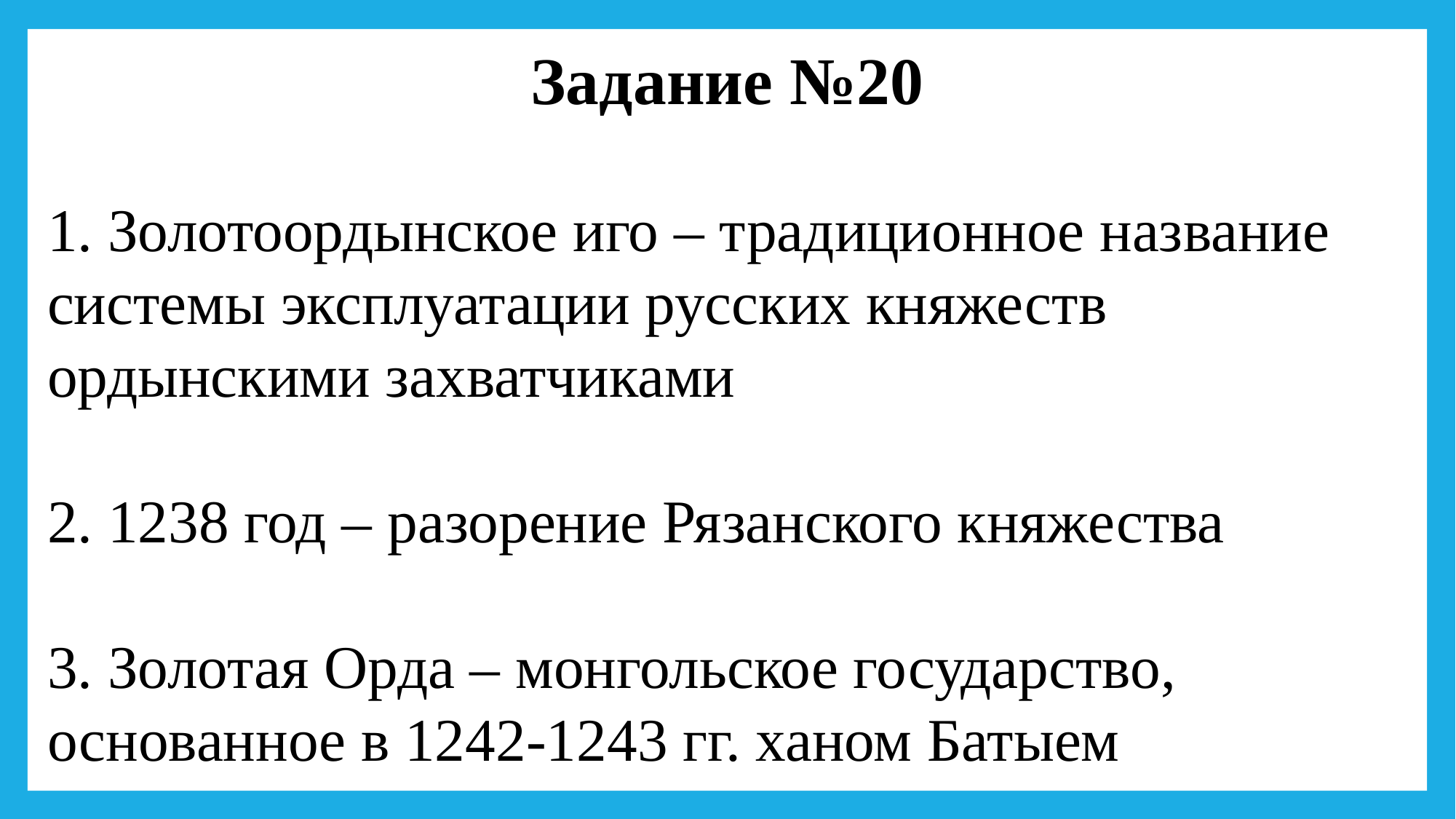

Задание №20

1. Золотоордынское иго – традиционное название системы эксплуатации русских княжеств ордынскими захватчиками

2. 1238 год – разорение Рязанского княжества

3. Золотая Орда – монгольское государство, основанное в 1242-1243 гг. ханом Батыем